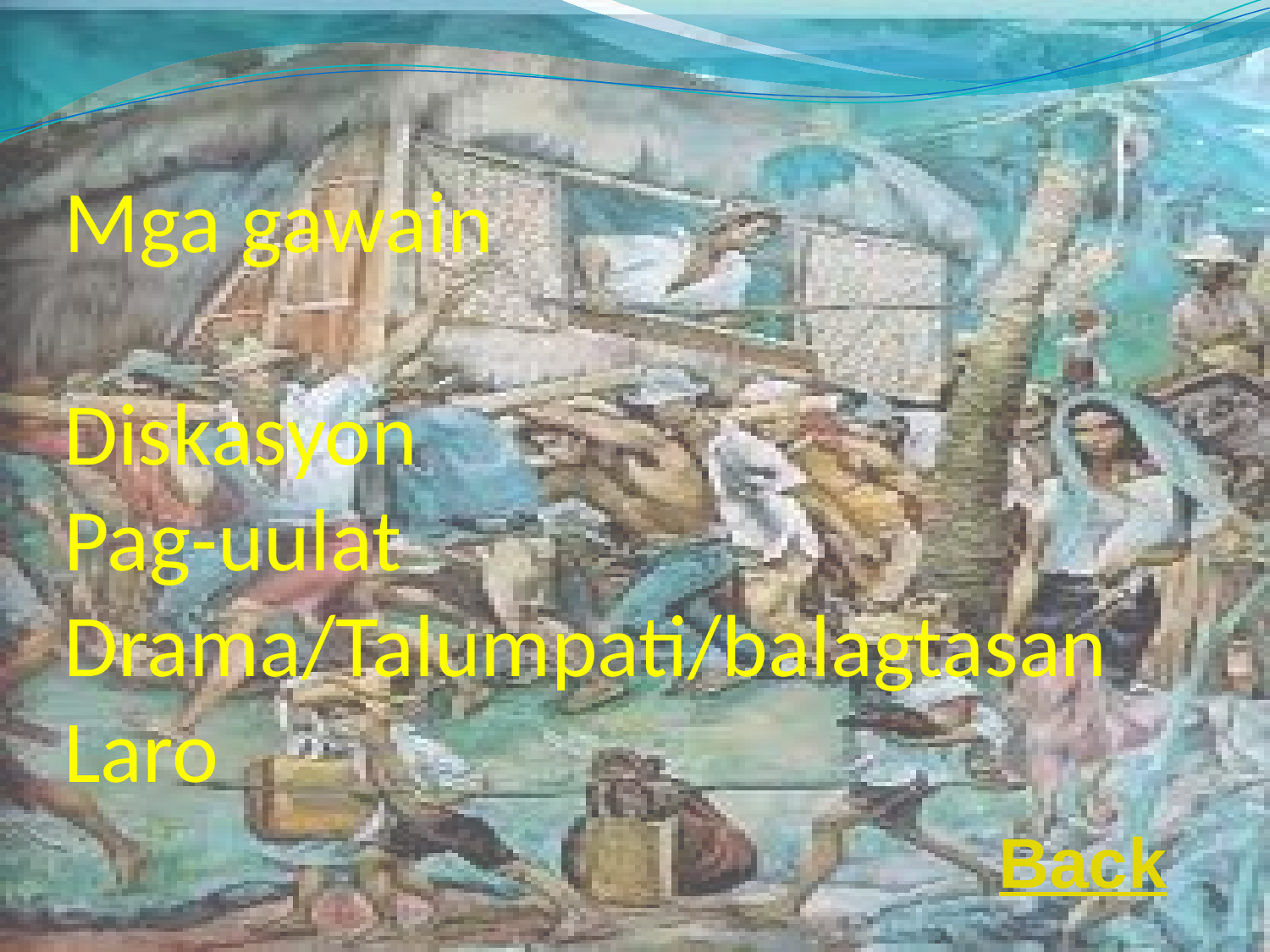

# Mga gawain Diskasyon Pag-uulat Drama/Talumpati/balagtasan Laro Back